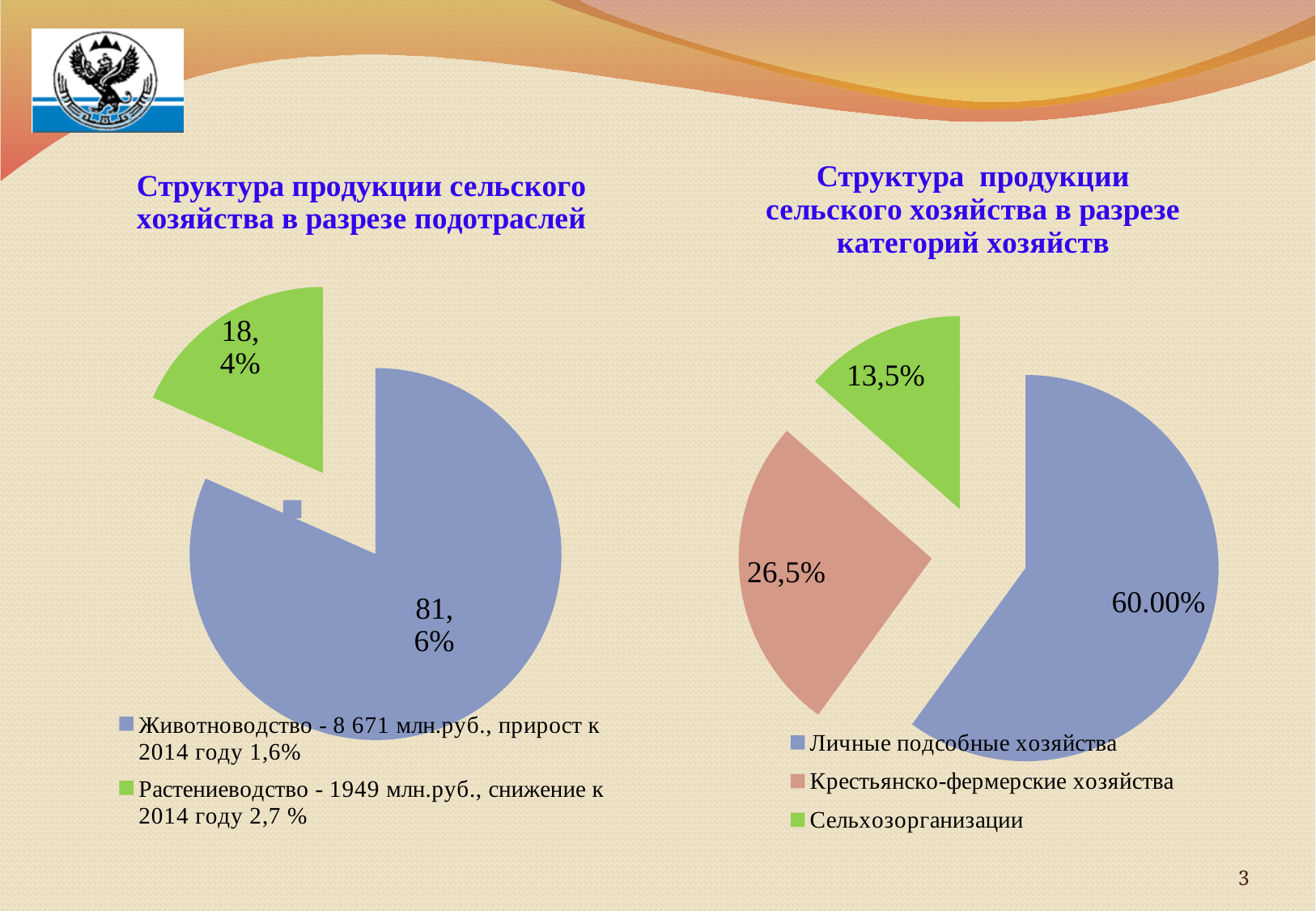

#

### Chart: Структура  продукции сельского хозяйства в разрезе категорий хозяйств

| Category | Структура  продукции сельского хозяйства в разрезе категорий хозяйств |
|---|---|
| Личные подсобные хозяйства | 0.6000000000000005 |
| Крестьянско-фермерские хозяйства | 0.265 |
| Сельхозорганизации | 0.135 |

### Chart: Структура продукции сельского хозяйства в разрезе подотраслей

| Category | Структура продукции сельского хозяйства в разрезе подотраслей |
|---|---|
| Животноводство - 8 671 млн.руб., прирост к 2014 году 1,6% | 8671.0 |
| Растениеводство - 1949 млн.руб., снижение к 2014 году 2,7 % | 1949.0 |
3